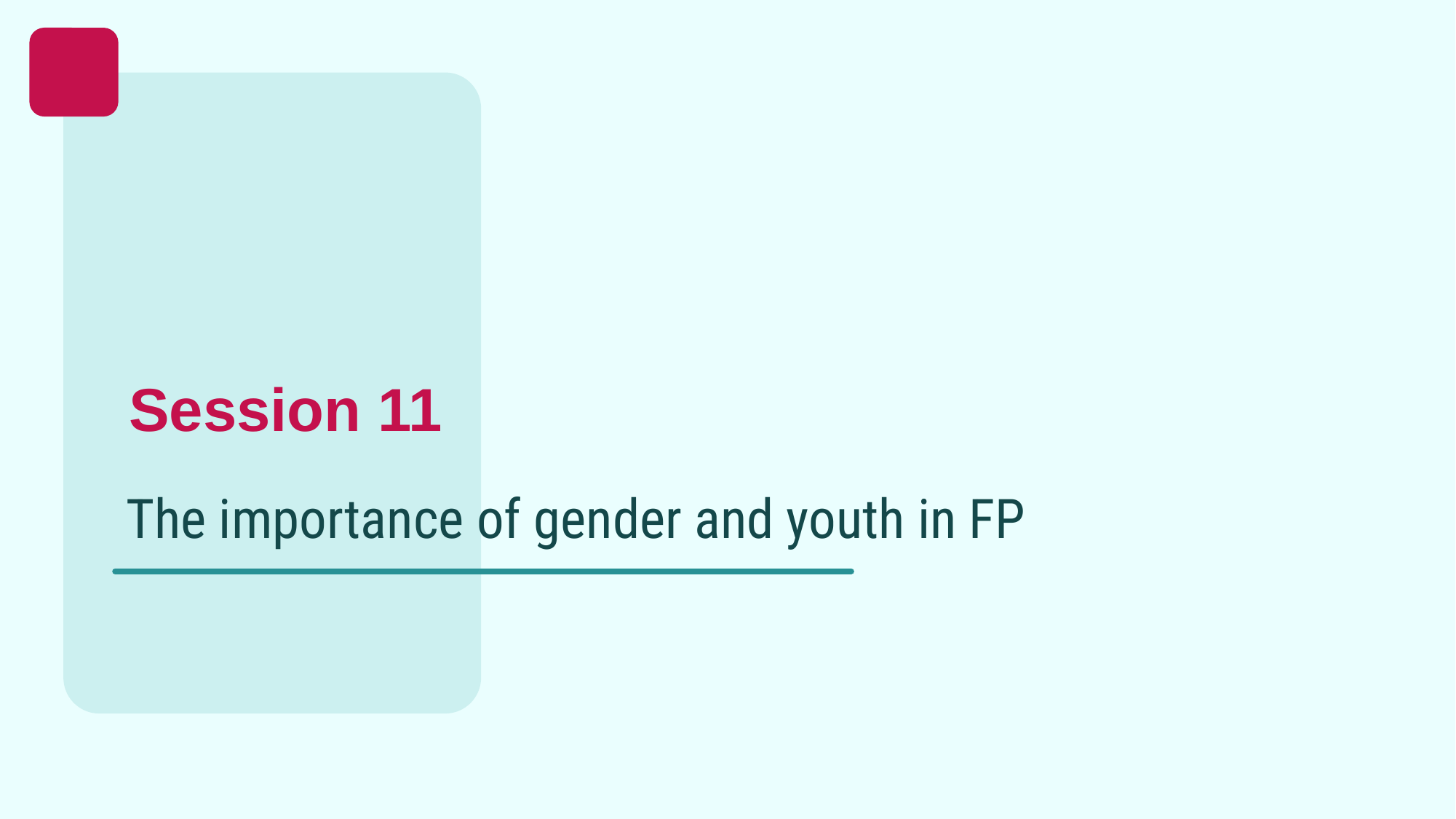

The importance of gender and youth in FP
Session 11